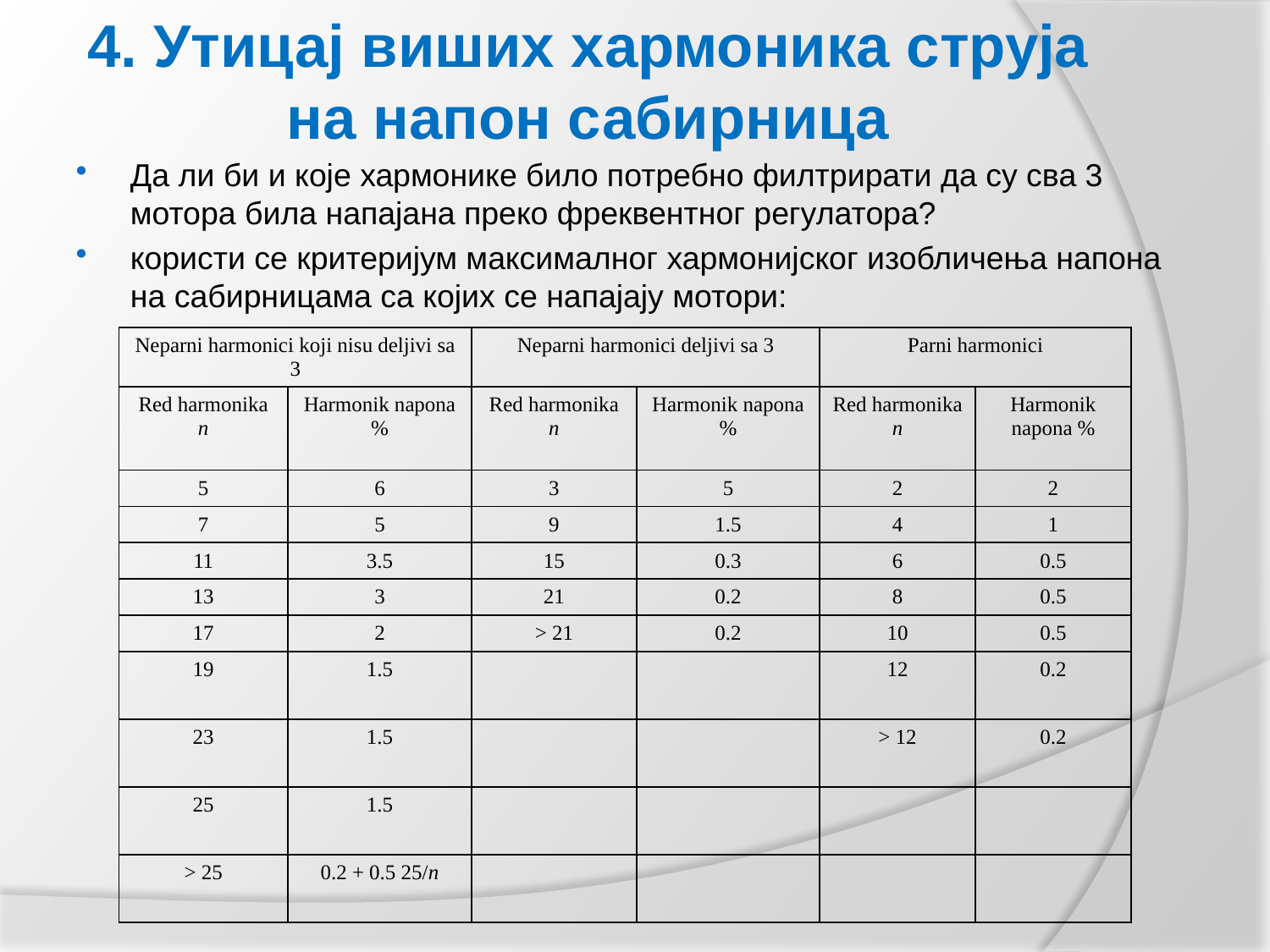

4. Утицај виших хармоника струја на напон сабирница
Да ли би и које хармонике било потребно филтрирати да су сва 3 мотора била напајана преко фреквентног регулатора?
користи се критеријум максималног хармонијског изобличења напона на сабирницама са којих се напајају мотори:
| Neparni harmonici koji nisu deljivi sa 3 |  | Neparni harmonici deljivi sa 3 |  | Parni harmonici |  |
| --- | --- | --- | --- | --- | --- |
| Red harmonika n | Harmonik napona % | Red harmonika n | Harmonik napona % | Red harmonika n | Harmonik napona % |
| 5 | 6 | 3 | 5 | 2 | 2 |
| 7 | 5 | 9 | 1.5 | 4 | 1 |
| 11 | 3.5 | 15 | 0.3 | 6 | 0.5 |
| 13 | 3 | 21 | 0.2 | 8 | 0.5 |
| 17 | 2 | > 21 | 0.2 | 10 | 0.5 |
| 19 | 1.5 |  |  | 12 | 0.2 |
| 23 | 1.5 |  |  | > 12 | 0.2 |
| 25 | 1.5 |  |  |  |  |
| > 25 | 0.2 + 0.5 25/n |  |  |  |  |